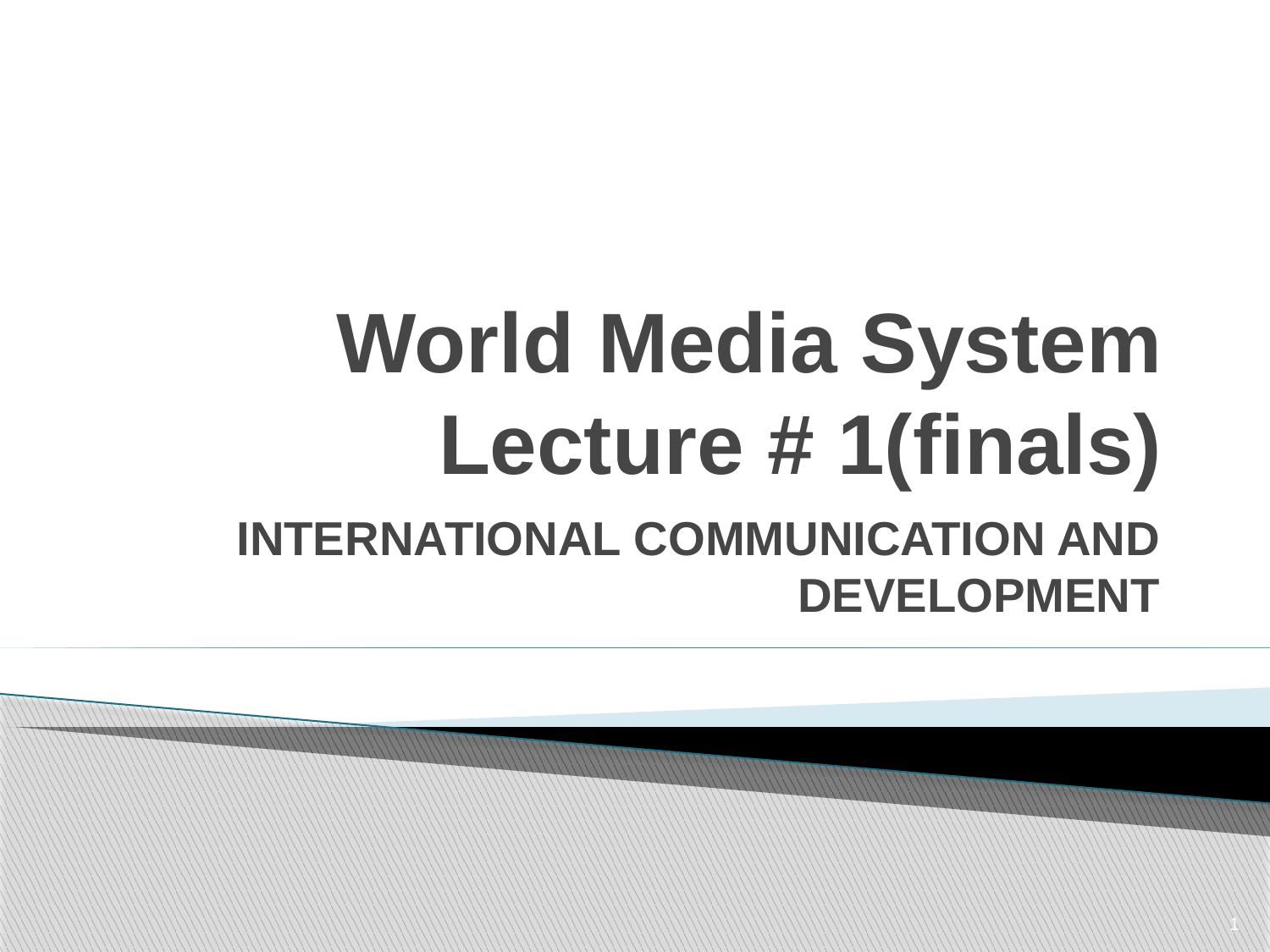

# World Media System Lecture # 1(finals)
INTERNATIONAL COMMUNICATION AND DEVELOPMENT

1